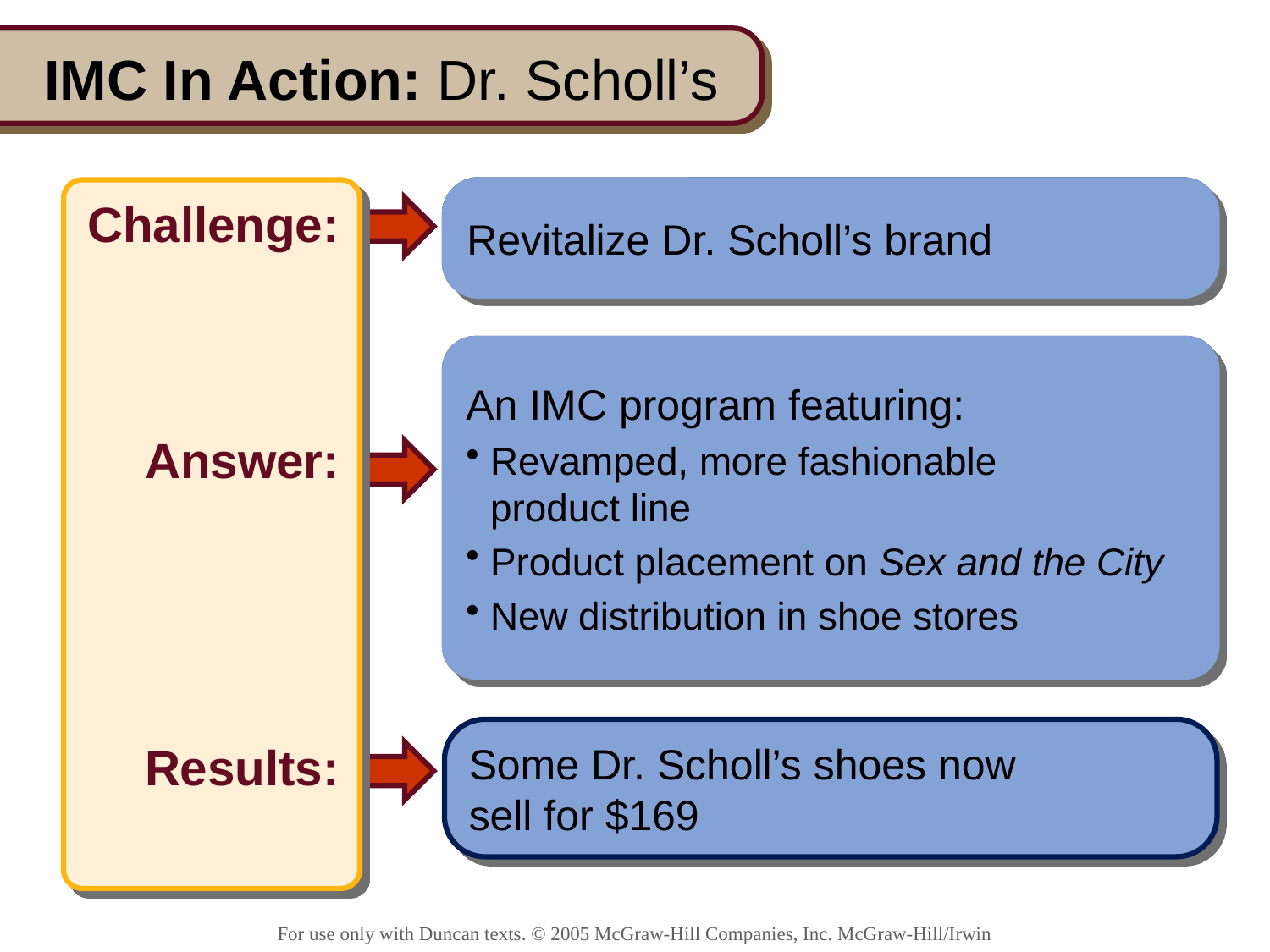

# IMC In Action: Dr. Scholl’s

Challenge:
Answer:
Results:
Revitalize Dr. Scholl’s brand

Revitalize Dr. Scholl’s brand
An IMC program featuring:
Revamped, more fashionable product line
Product placement on Sex and the City
New distribution in shoe stores

An IMC program featuring:
Revamped, more fashionable
product line
Product placement on Sex and the City
New distribution in shoe stores
Some Dr. Scholl’s shoes now
sell for $169